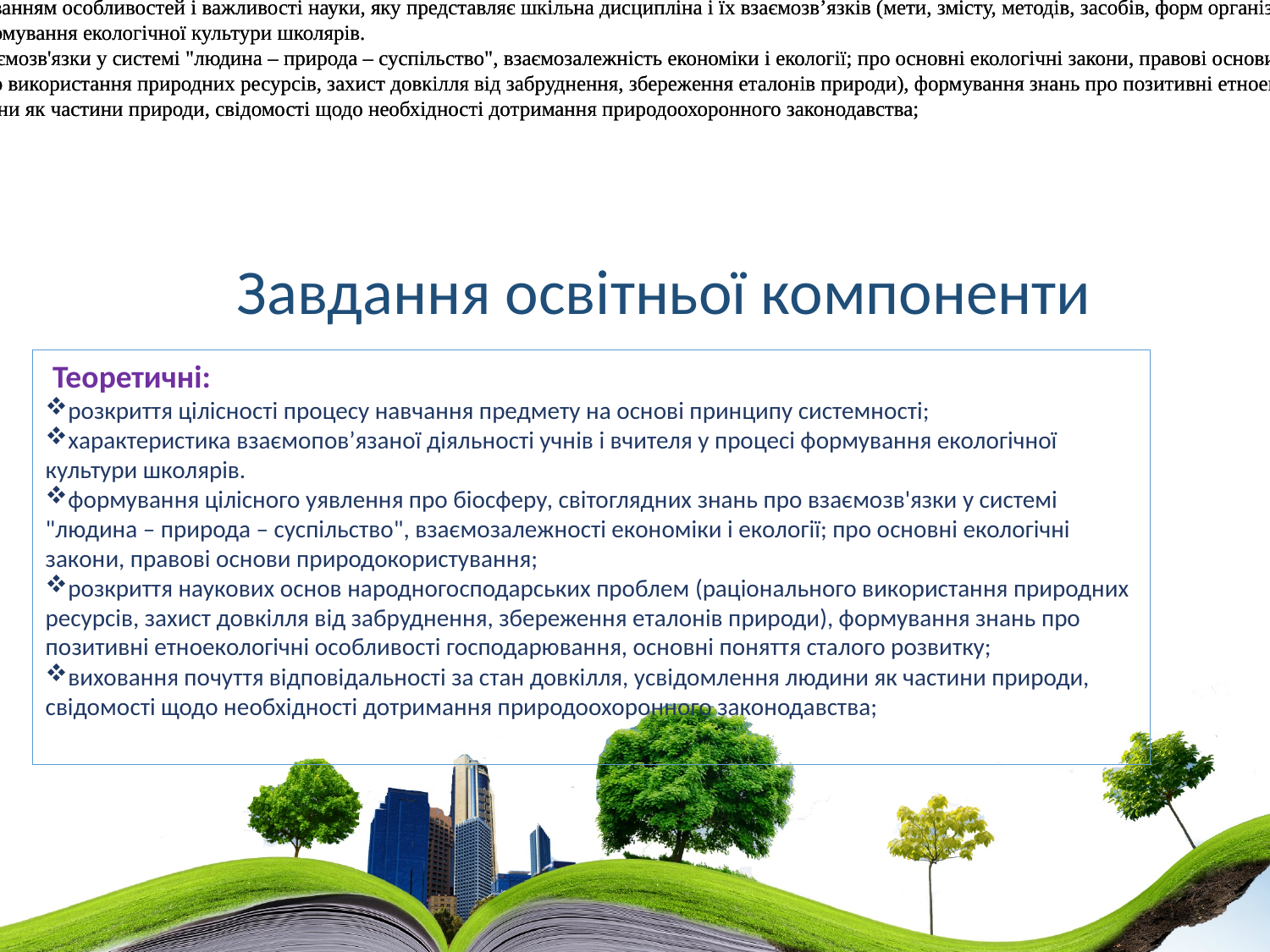

Теоретичні:
розкриття цілісності процесу навчання предмету на основі принципу системності;
коротка характеристика основних компонентів процесу навчання з урахуванням особливостей і важливості науки, яку представляє шкільна дисципліна і їх взаємозв’язків (мети, змісту, методів, засобів, форм організації навчання і оцінювання результатів навченості);
характеристика взаємопов’язаної діяльності учнів і вчителя у процесі формування екологічної культури школярів.
формування цілісного уявлення про біосферу, світоглядних знань про взаємозв'язки у системі "людина – природа – суспільство", взаємозалежність економіки і екології; про основні екологічні закони, правові основи природокористування;
розкриття наукових основ народногосподарських проблем (раціонального використання природних ресурсів, захист довкілля від забруднення, збереження еталонів природи), формування знань про позитивні етноекологічні особливості господарювання, основні поняття сталого розвитку;
виховання почуття відповідальності за стан довкілля, усвідомлення людини як частини природи, свідомості щодо необхідності дотримання природоохоронного законодавства;
Теоретичні:
розкриття цілісності процесу навчання предмету на основі принципу системності;
коротка характеристика основних компонентів процесу навчання з урахуванням особливостей і важливості науки, яку представляє шкільна дисципліна і їх взаємозв’язків (мети, змісту, методів, засобів, форм організації навчання і оцінювання результатів навченості);
характеристика взаємопов’язаної діяльності учнів і вчителя у процесі формування екологічної культури школярів.
формування цілісного уявлення про біосферу, світоглядних знань про взаємозв'язки у системі "людина – природа – суспільство", взаємозалежність економіки і екології; про основні екологічні закони, правові основи природокористування;
розкриття наукових основ народногосподарських проблем (раціонального використання природних ресурсів, захист довкілля від забруднення, збереження еталонів природи), формування знань про позитивні етноекологічні особливості господарювання, основні поняття сталого розвитку;
виховання почуття відповідальності за стан довкілля, усвідомлення людини як частини природи, свідомості щодо необхідності дотримання природоохоронного законодавства;
Завдання освітньої компоненти
|  |  |  |
| --- | --- | --- |
|  |  |  |
 Теоретичні:
розкриття цілісності процесу навчання предмету на основі принципу системності;
характеристика взаємопов’язаної діяльності учнів і вчителя у процесі формування екологічної культури школярів.
формування цілісного уявлення про біосферу, світоглядних знань про взаємозв'язки у системі "людина – природа – суспільство", взаємозалежності економіки і екології; про основні екологічні закони, правові основи природокористування;
розкриття наукових основ народногосподарських проблем (раціонального використання природних ресурсів, захист довкілля від забруднення, збереження еталонів природи), формування знань про позитивні етноекологічні особливості господарювання, основні поняття сталого розвитку;
виховання почуття відповідальності за стан довкілля, усвідомлення людини як частини природи, свідомості щодо необхідності дотримання природоохоронного законодавства;